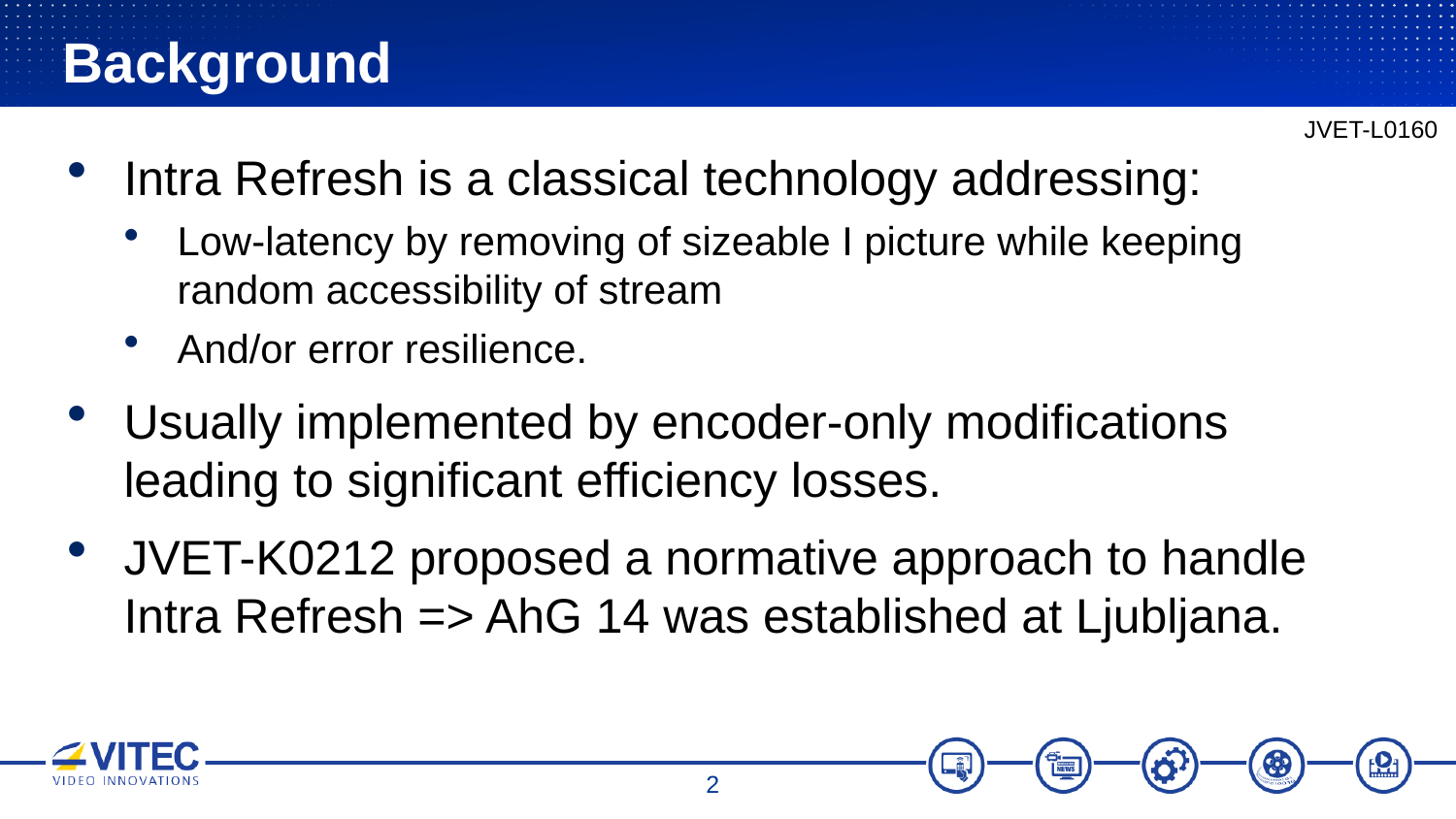

# Background
JVET-L0160
Intra Refresh is a classical technology addressing:
Low-latency by removing of sizeable I picture while keeping random accessibility of stream
And/or error resilience.
Usually implemented by encoder-only modifications leading to significant efficiency losses.
JVET-K0212 proposed a normative approach to handle Intra Refresh => AhG 14 was established at Ljubljana.
2